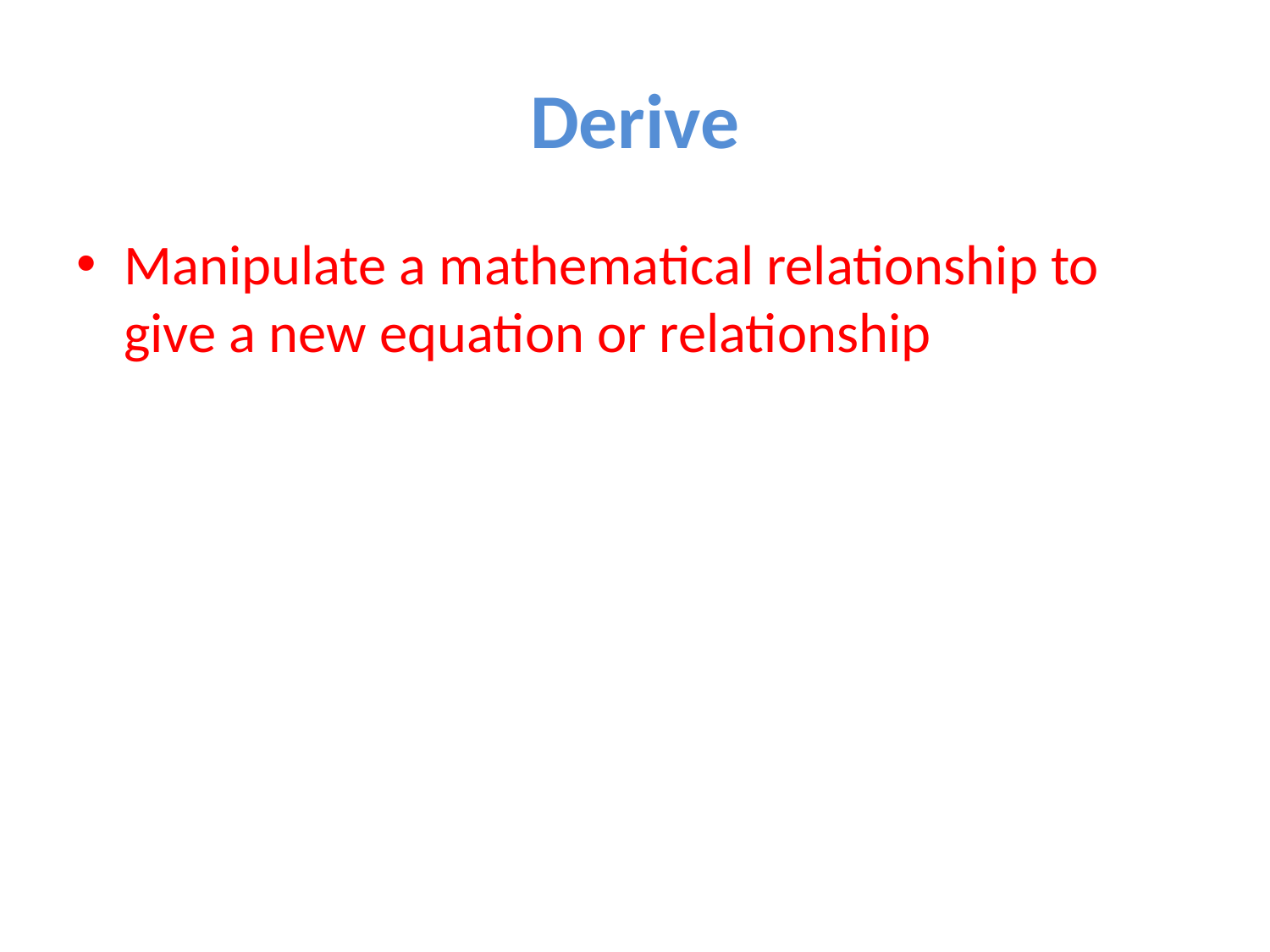

# Derive
Manipulate a mathematical relationship to give a new equation or relationship